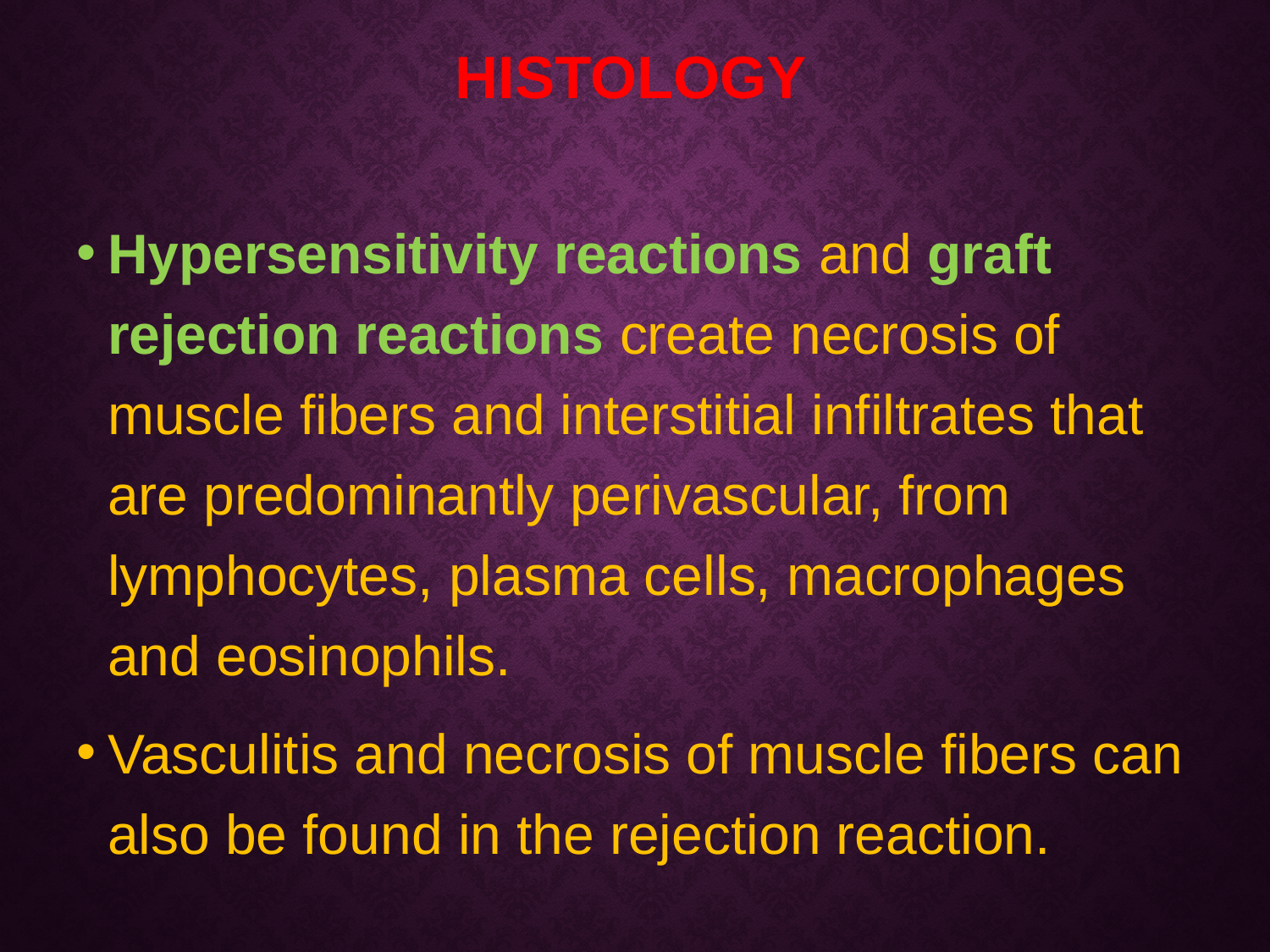

# Histology
Hypersensitivity reactions and graft rejection reactions create necrosis of muscle fibers and interstitial infiltrates that are predominantly perivascular, from lymphocytes, plasma cells, macrophages and eosinophils.
Vasculitis and necrosis of muscle fibers can also be found in the rejection reaction.